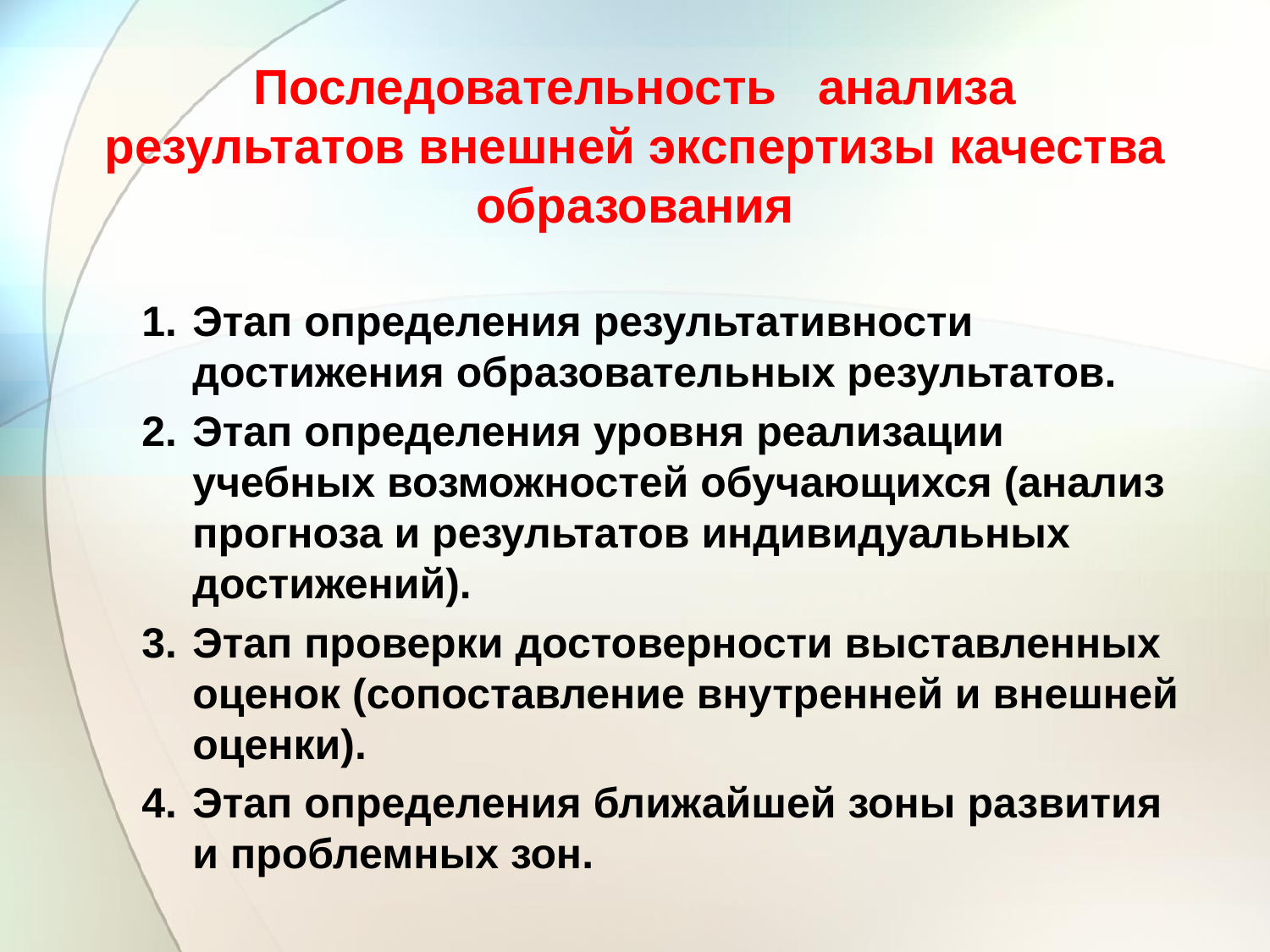

# Последовательность   анализа результатов внешней экспертизы качества образования

Этап определения результативности достижения образовательных результатов.
Этап определения уровня реализации учебных возможностей обучающихся (анализ прогноза и результатов индивидуальных достижений).
Этап проверки достоверности выставленных оценок (сопоставление внутренней и внешней оценки).
Этап определения ближайшей зоны развития и проблемных зон.